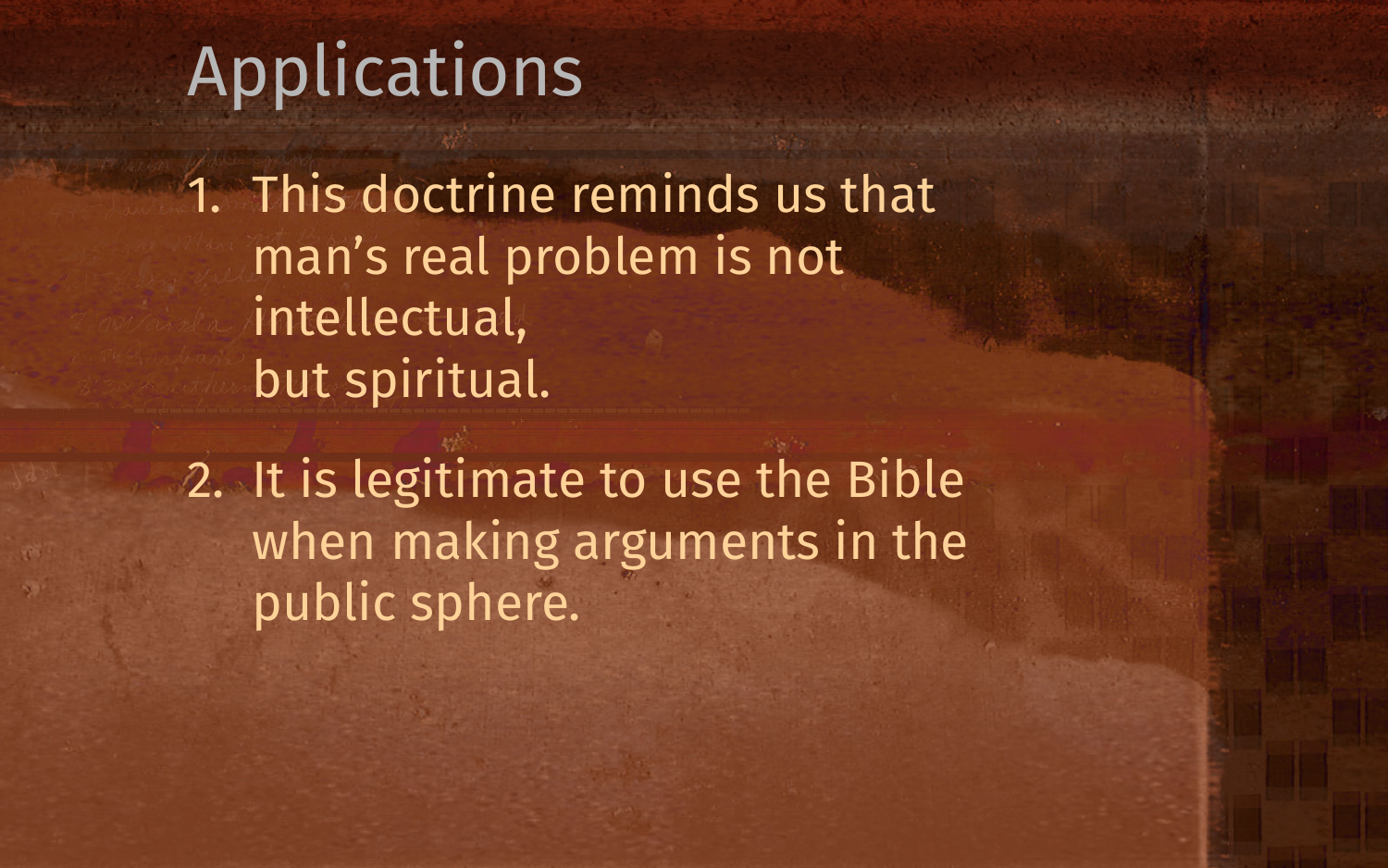

Applications
This doctrine reminds us that man’s real problem is not intellectual,
but spiritual.
It is legitimate to use the Bible when making arguments in the public sphere.